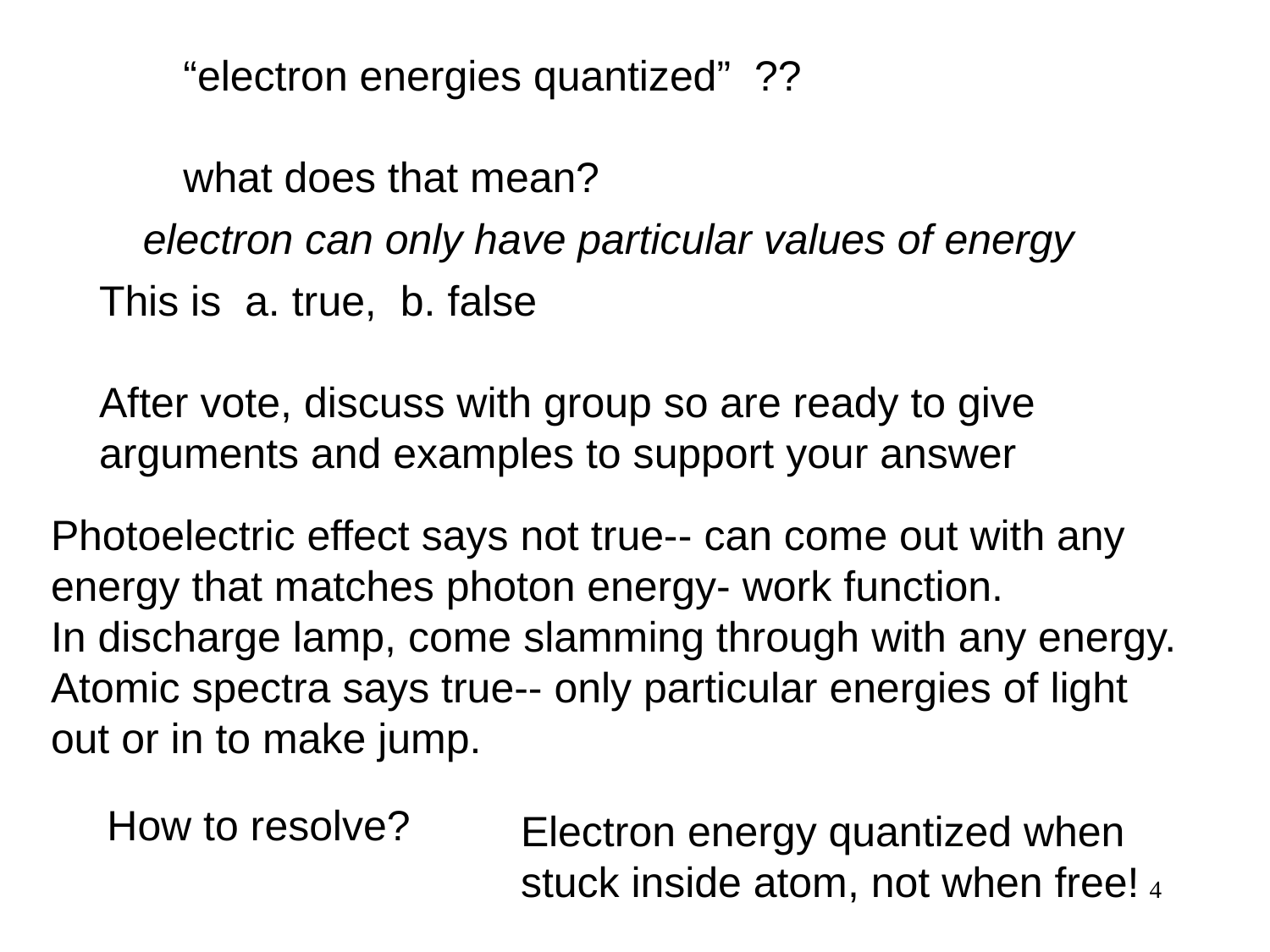

“electron energies quantized”  ??

what does that mean?
electron can only have particular values of energy
This is  a. true,  b. false

After vote, discuss with group so are ready to give arguments and examples to support your answer
Photoelectric effect says not true-- can come out with any
energy that matches photon energy- work function.
In discharge lamp, come slamming through with any energy.
Atomic spectra says true-- only particular energies of light
out or in to make jump.
How to resolve?
Electron energy quantized when
stuck inside atom, not when free!
4